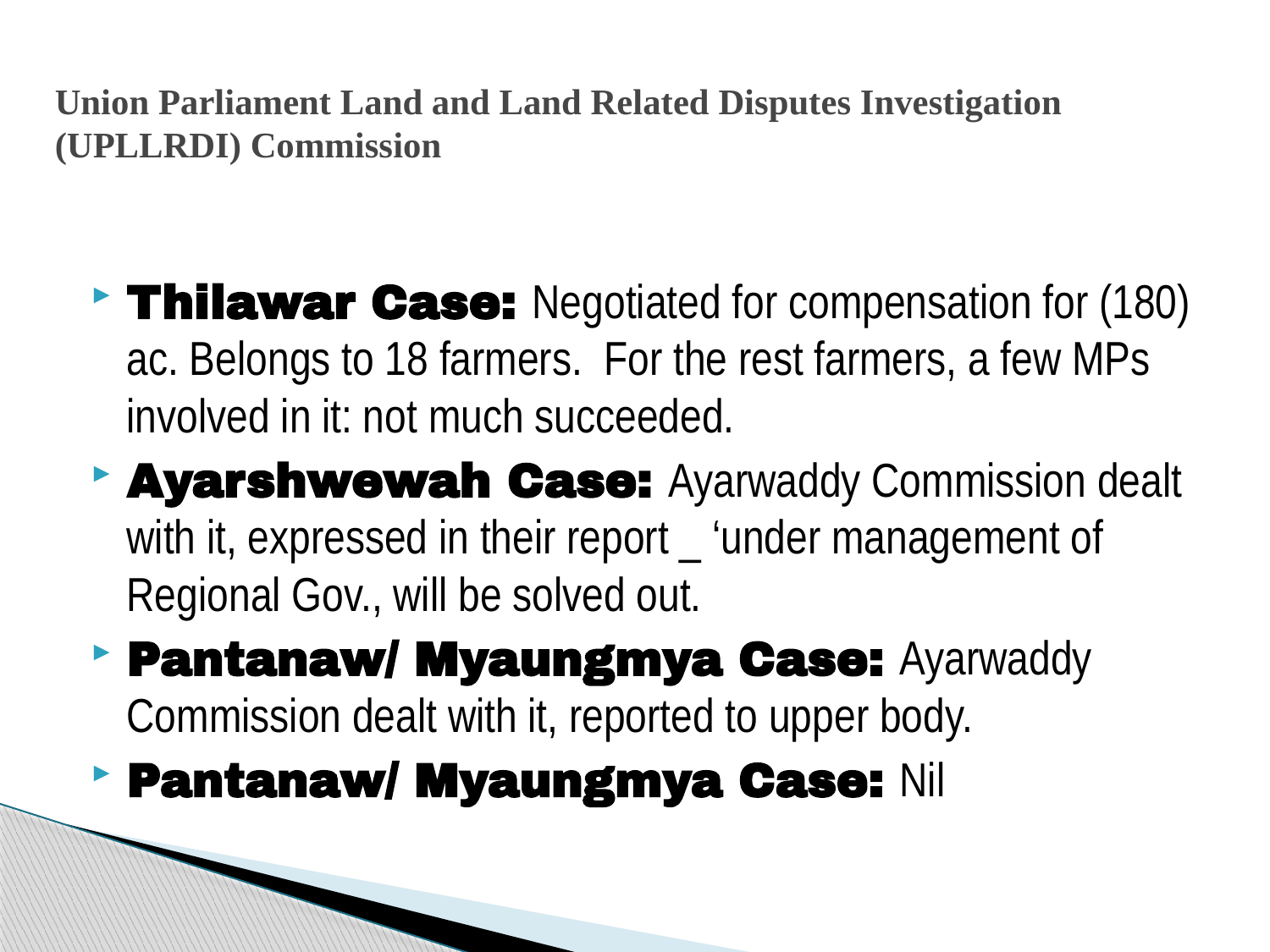

# Union Parliament Land and Land Related Disputes Investigation (UPLLRDI) Commission
Thilawar Case: Negotiated for compensation for (180) ac. Belongs to 18 farmers.  For the rest farmers, a few MPs involved in it: not much succeeded.
Ayarshwewah Case: Ayarwaddy Commission dealt with it, expressed in their report _ ‘under management of Regional Gov., will be solved out.
Pantanaw/ Myaungmya Case: Ayarwaddy Commission dealt with it, reported to upper body.
Pantanaw/ Myaungmya Case: Nil